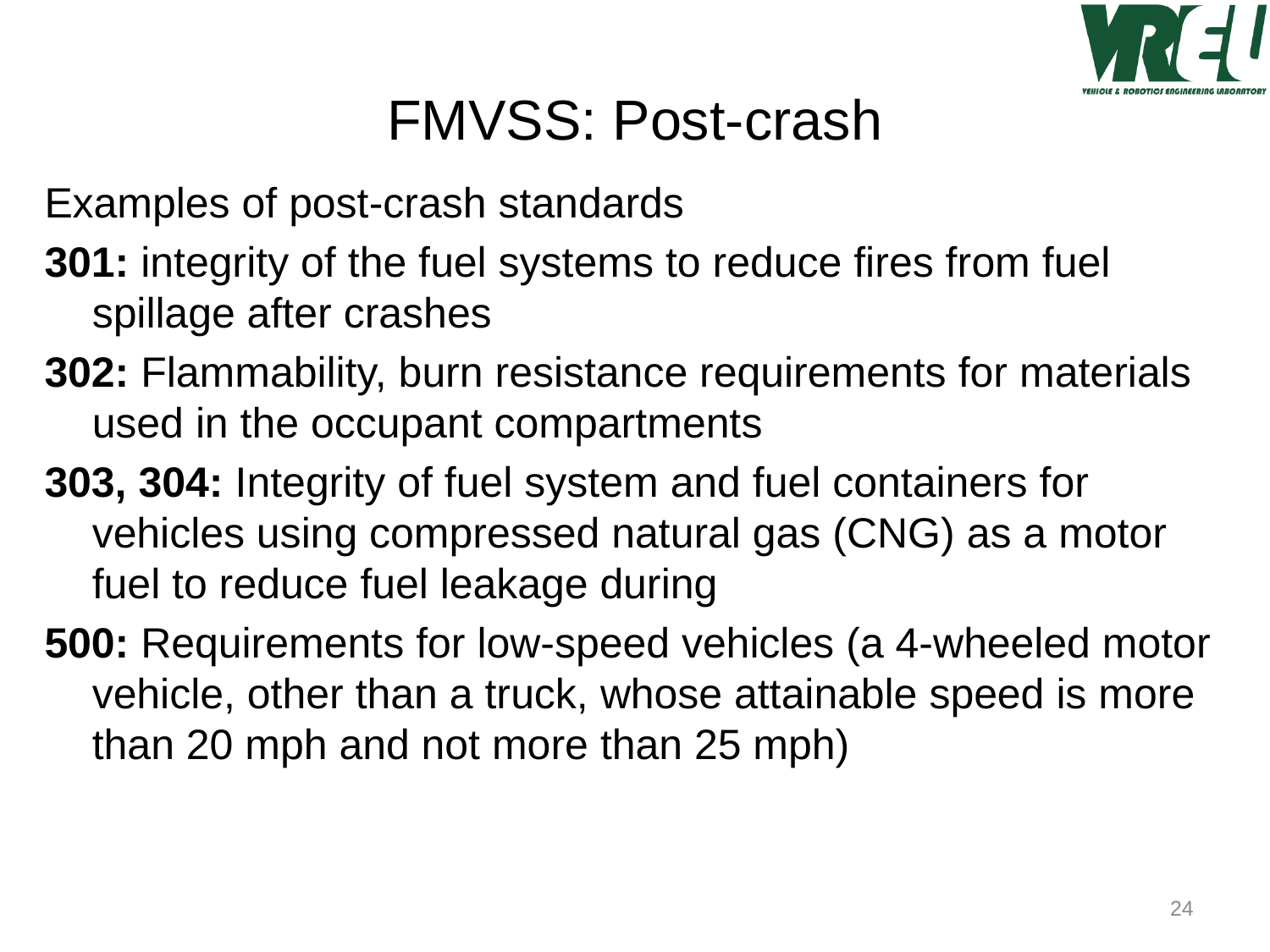

# FMVSS: Post-crash
Examples of post-crash standards
301: integrity of the fuel systems to reduce fires from fuel spillage after crashes
302: Flammability, burn resistance requirements for materials used in the occupant compartments
303, 304: Integrity of fuel system and fuel containers for vehicles using compressed natural gas (CNG) as a motor fuel to reduce fuel leakage during
500: Requirements for low-speed vehicles (a 4-wheeled motor vehicle, other than a truck, whose attainable speed is more than 20 mph and not more than 25 mph)

24